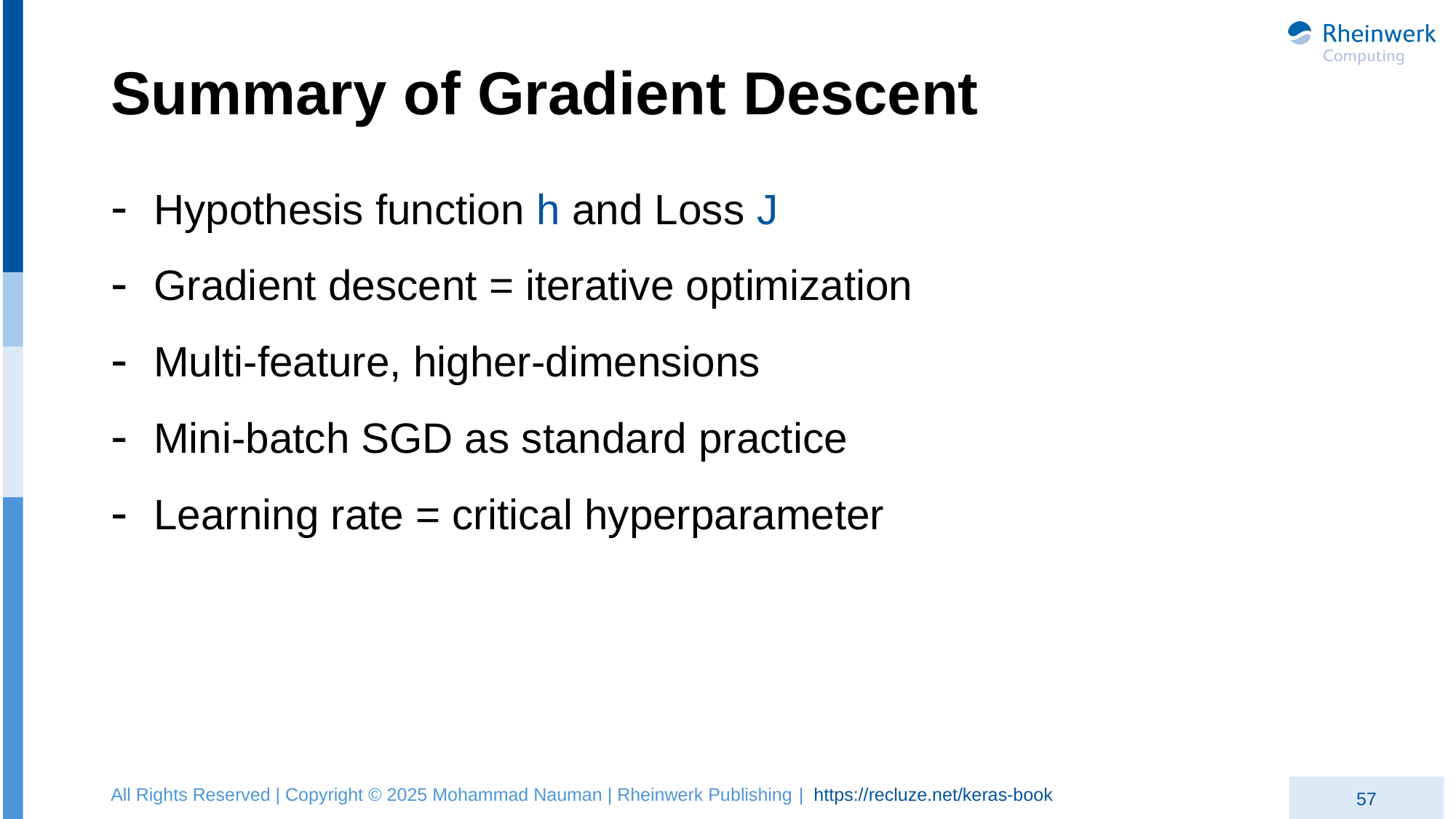

# Summary of Gradient Descent
Hypothesis function h and Loss J
Gradient descent = iterative optimization
Multi-feature, higher-dimensions
Mini-batch SGD as standard practice
Learning rate = critical hyperparameter